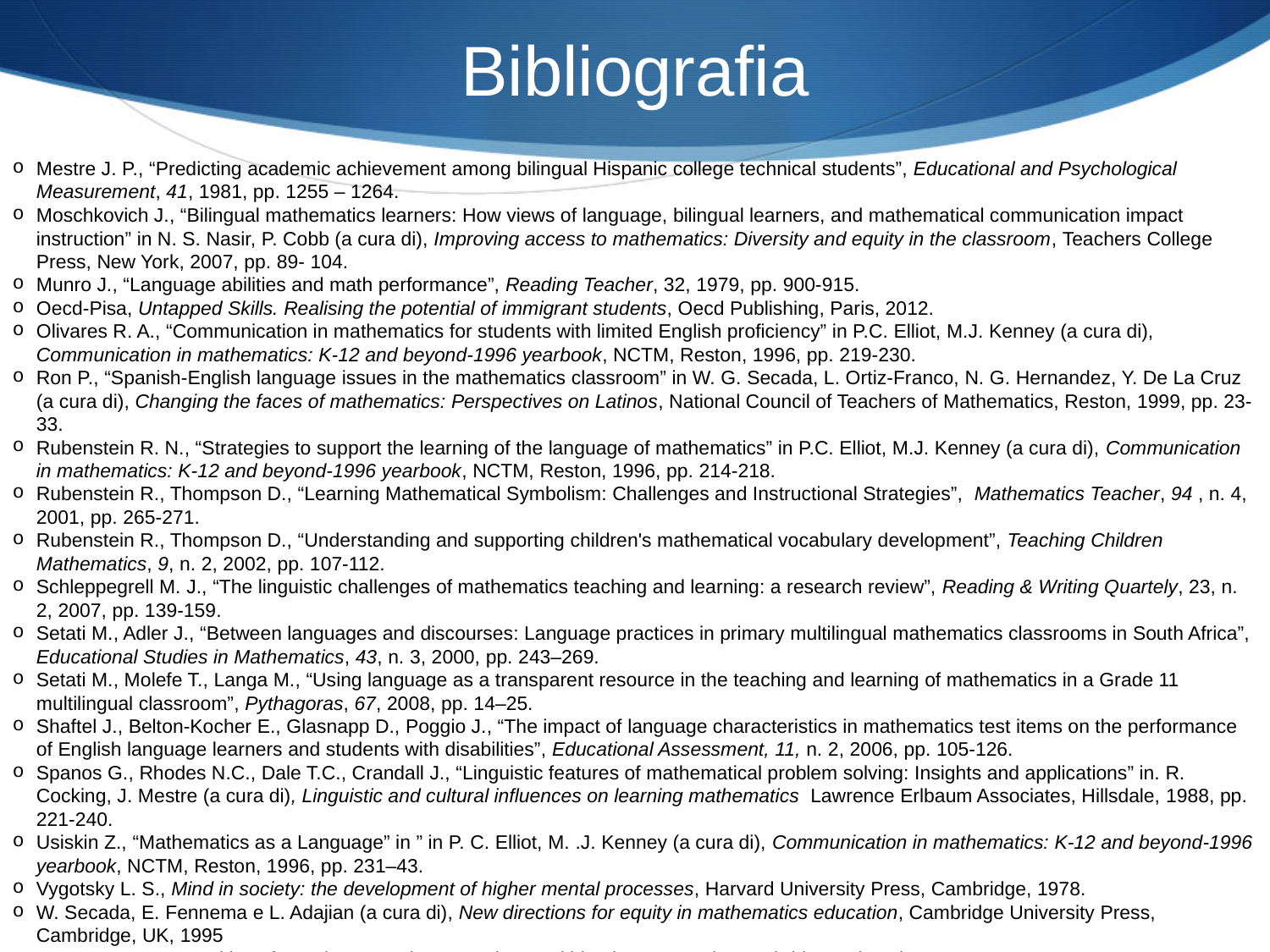

Bibliografia
Mestre J. P., “Predicting academic achievement among bilingual Hispanic college technical students”, Educational and Psychological Measurement, 41, 1981, pp. 1255 – 1264.
Moschkovich J., “Bilingual mathematics learners: How views of language, bilingual learners, and mathematical communication impact instruction” in N. S. Nasir, P. Cobb (a cura di), Improving access to mathematics: Diversity and equity in the classroom, Teachers College Press, New York, 2007, pp. 89- 104.
Munro J., “Language abilities and math performance”, Reading Teacher, 32, 1979, pp. 900-915.
Oecd-Pisa, Untapped Skills. Realising the potential of immigrant students, Oecd Publishing, Paris, 2012.
Olivares R. A., “Communication in mathematics for students with limited English proficiency” in P.C. Elliot, M.J. Kenney (a cura di), Communication in mathematics: K-12 and beyond-1996 yearbook, NCTM, Reston, 1996, pp. 219-230.
Ron P., “Spanish-English language issues in the mathematics classroom” in W. G. Secada, L. Ortiz-Franco, N. G. Hernandez, Y. De La Cruz (a cura di), Changing the faces of mathematics: Perspectives on Latinos, National Council of Teachers of Mathematics, Reston, 1999, pp. 23-33.
Rubenstein R. N., “Strategies to support the learning of the language of mathematics” in P.C. Elliot, M.J. Kenney (a cura di), Communication in mathematics: K-12 and beyond-1996 yearbook, NCTM, Reston, 1996, pp. 214-218.
Rubenstein R., Thompson D., “Learning Mathematical Symbolism: Challenges and Instructional Strategies”,  Mathematics Teacher, 94 , n. 4, 2001, pp. 265-271.
Rubenstein R., Thompson D., “Understanding and supporting children's mathematical vocabulary development”, Teaching Children Mathematics, 9, n. 2, 2002, pp. 107-112.
Schleppegrell M. J., “The linguistic challenges of mathematics teaching and learning: a research review”, Reading & Writing Quartely, 23, n. 2, 2007, pp. 139-159.
Setati M., Adler J., “Between languages and discourses: Language practices in primary multilingual mathematics classrooms in South Africa”, Educational Studies in Mathematics, 43, n. 3, 2000, pp. 243–269.
Setati M., Molefe T., Langa M., “Using language as a transparent resource in the teaching and learning of mathematics in a Grade 11 multilingual classroom”, Pythagoras, 67, 2008, pp. 14–25.
Shaftel J., Belton-Kocher E., Glasnapp D., Poggio J., “The impact of language characteristics in mathematics test items on the performance of English language learners and students with disabilities”, Educational Assessment, 11, n. 2, 2006, pp. 105-126.
Spanos G., Rhodes N.C., Dale T.C., Crandall J., “Linguistic features of mathematical problem solving: Insights and applications” in. R. Cocking, J. Mestre (a cura di), Linguistic and cultural influences on learning mathematics  Lawrence Erlbaum Associates, Hillsdale, 1988, pp. 221-240.
Usiskin Z., “Mathematics as a Language” in ” in P. C. Elliot, M. .J. Kenney (a cura di), Communication in mathematics: K-12 and beyond-1996 yearbook, NCTM, Reston, 1996, pp. 231–43.
Vygotsky L. S., Mind in society: the development of higher mental processes, Harvard University Press, Cambridge, 1978.
W. Secada, E. Fennema e L. Adajian (a cura di), New directions for equity in mathematics education, Cambridge University Press, Cambridge, UK, 1995
Wenger E., Communities of practice: Learning, meaning, and identity. New York: Cambridge University Press, 1998.